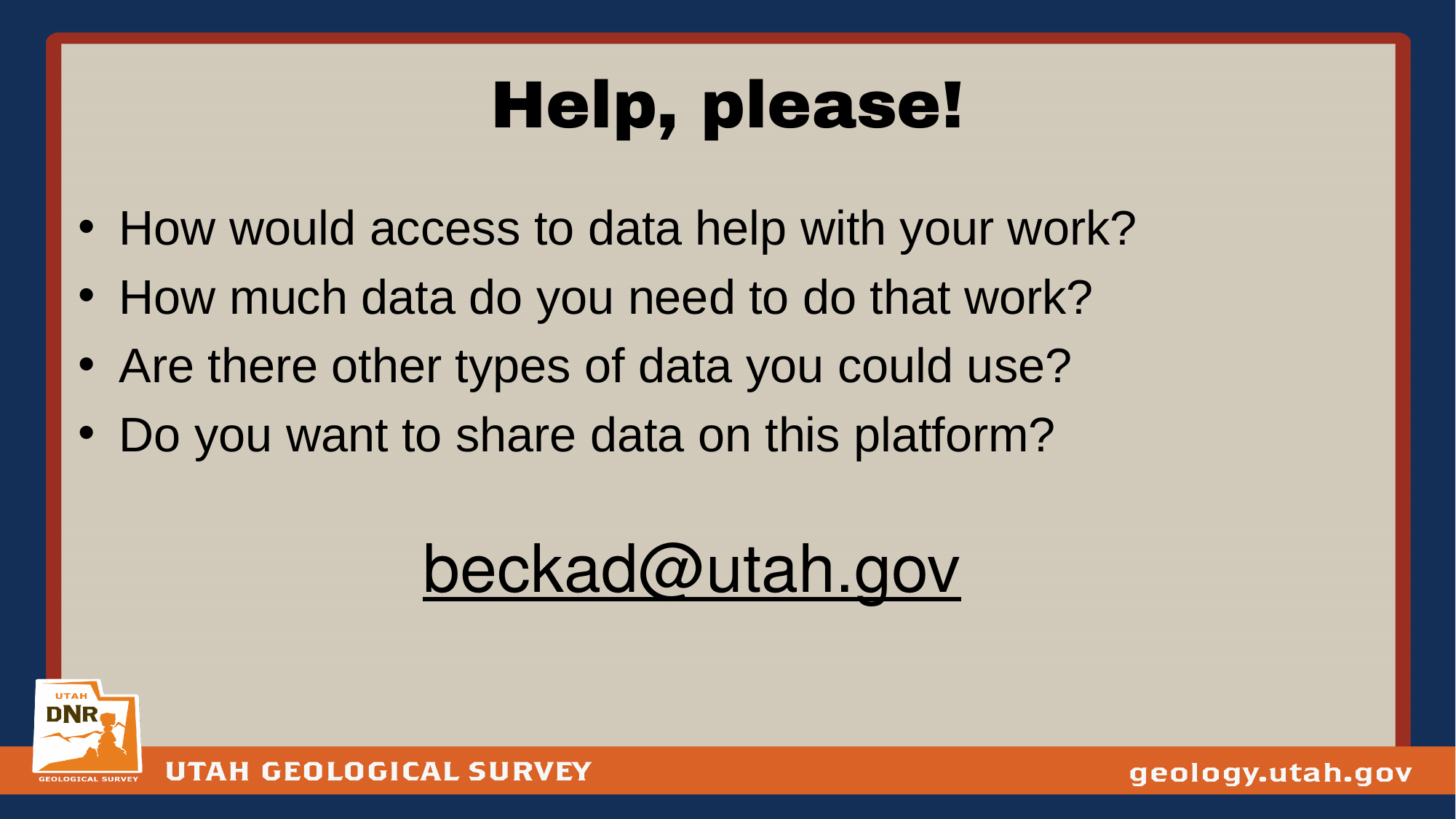

# Help, please!
How would access to data help with your work?
How much data do you need to do that work?
Are there other types of data you could use?
Do you want to share data on this platform?
beckad@utah.gov